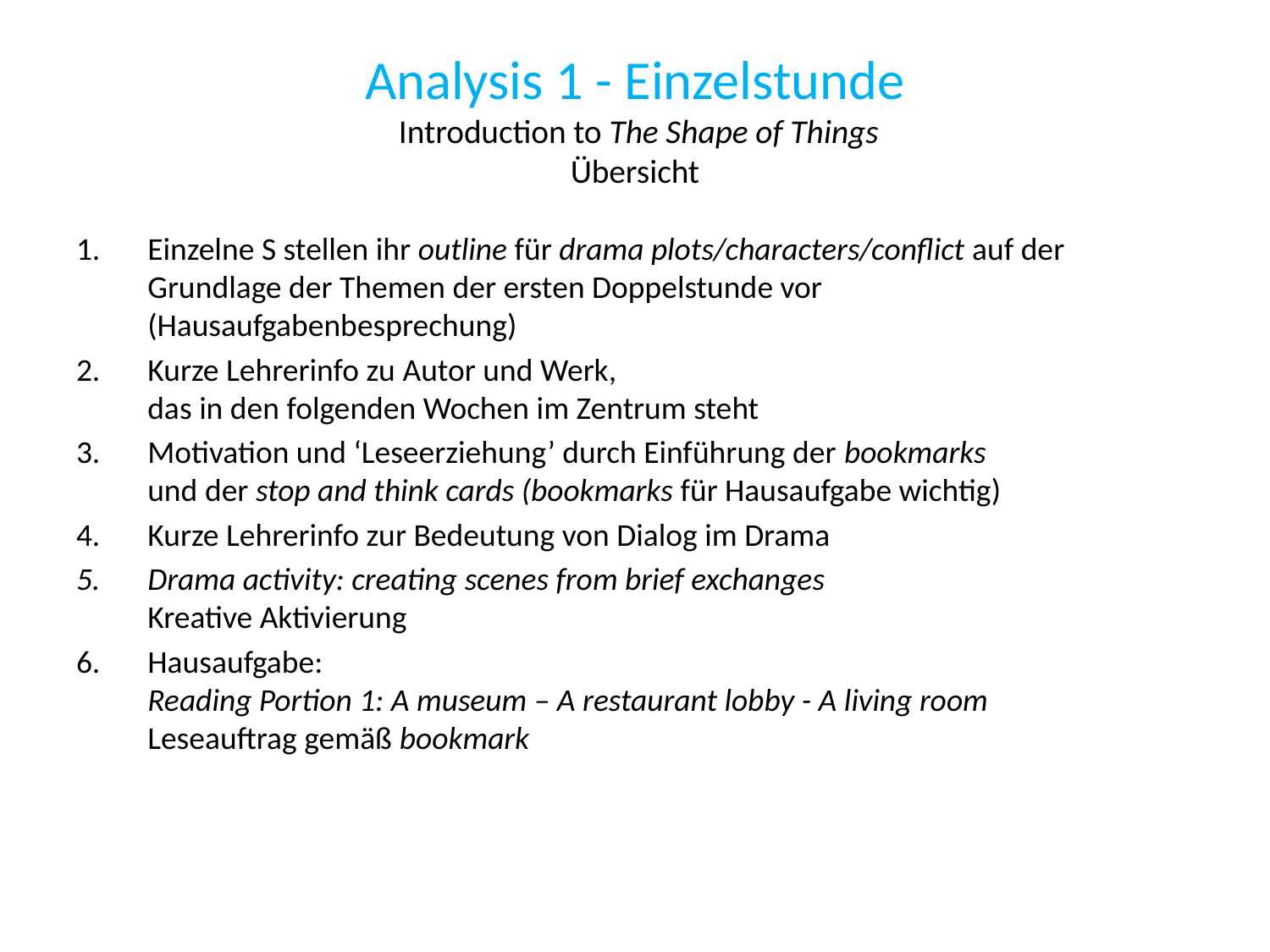

# Analysis 1 - Einzelstunde Introduction to The Shape of Things Übersicht
Einzelne S stellen ihr outline für drama plots/characters/conflict auf der Grundlage der Themen der ersten Doppelstunde vor (Hausaufgabenbesprechung)
Kurze Lehrerinfo zu Autor und Werk,
das in den folgenden Wochen im Zentrum steht
Motivation und ‘Leseerziehung’ durch Einführung der bookmarks
und der stop and think cards (bookmarks für Hausaufgabe wichtig)
Kurze Lehrerinfo zur Bedeutung von Dialog im Drama
Drama activity: creating scenes from brief exchanges
Kreative Aktivierung
Hausaufgabe:
Reading Portion 1: A museum – A restaurant lobby - A living room
Leseauftrag gemäß bookmark